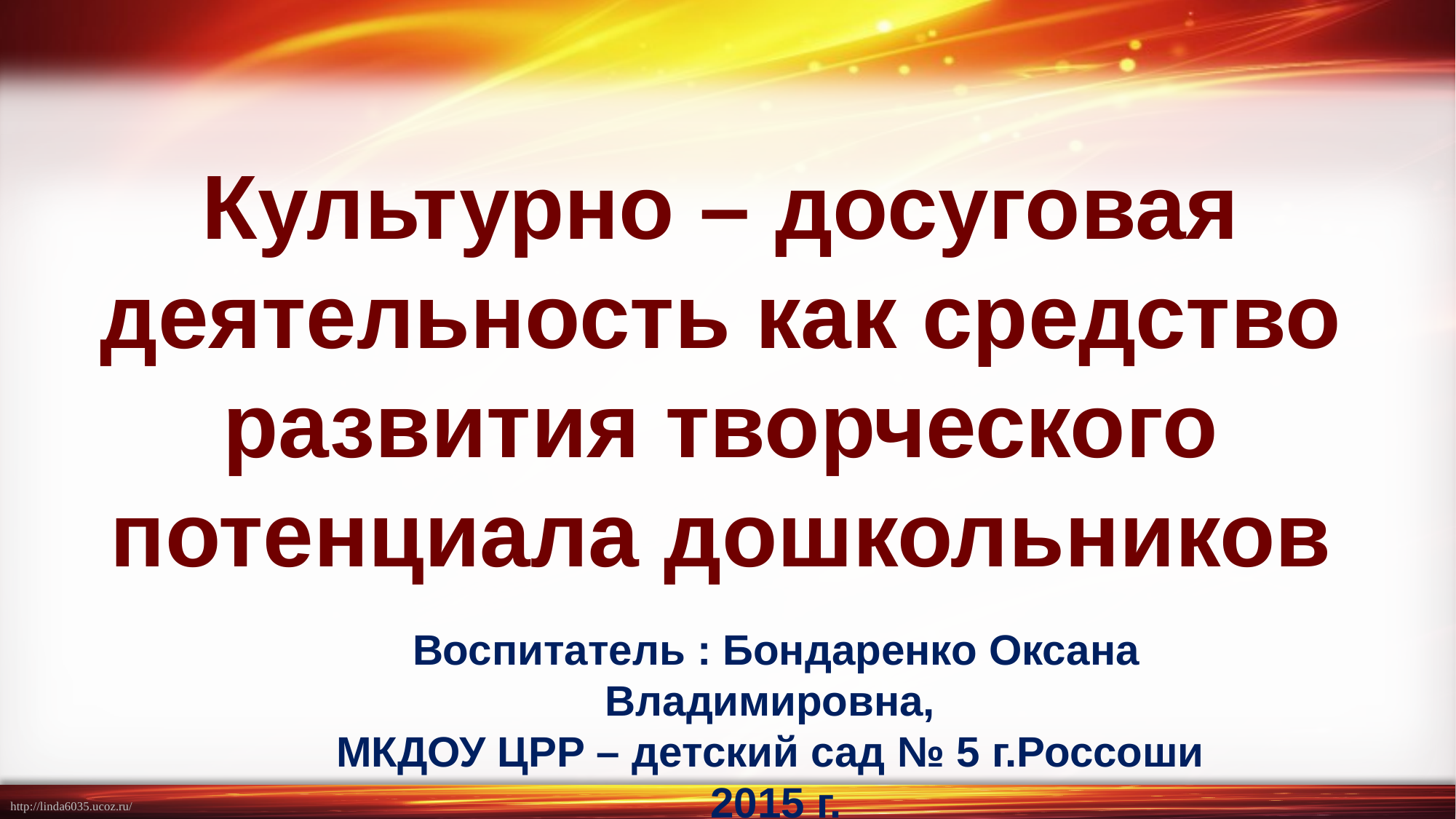

Культурно – досуговая деятельность как средство развития творческого потенциала дошкольников
Воспитатель : Бондаренко Оксана Владимировна,
МКДОУ ЦРР – детский сад № 5 г.Россоши
2015 г.